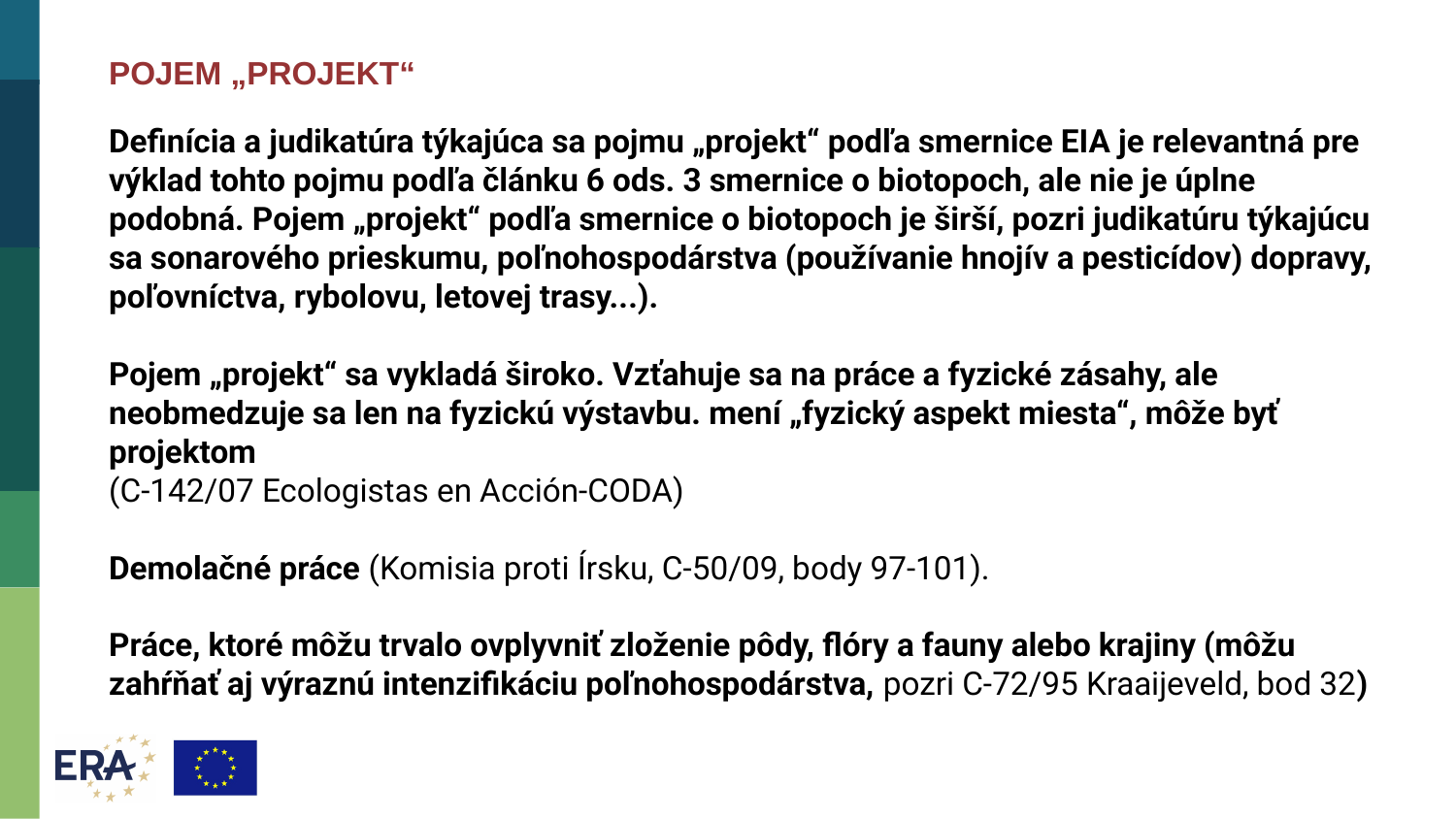

POJEM „PROJEKT“

Definícia a judikatúra týkajúca sa pojmu „projekt“ podľa smernice EIA je relevantná pre výklad tohto pojmu podľa článku 6 ods. 3 smernice o biotopoch, ale nie je úplne podobná. Pojem „projekt“ podľa smernice o biotopoch je širší, pozri judikatúru týkajúcu sa sonarového prieskumu, poľnohospodárstva (používanie hnojív a pesticídov) dopravy, poľovníctva, rybolovu, letovej trasy...).

Pojem „projekt“ sa vykladá široko. Vzťahuje sa na práce a fyzické zásahy, ale neobmedzuje sa len na fyzickú výstavbu. mení „fyzický aspekt miesta“, môže byť projektom
(C-142/07 Ecologistas en Acción-CODA)

Demolačné práce (Komisia proti Írsku, C-50/09, body 97-101).

Práce, ktoré môžu trvalo ovplyvniť zloženie pôdy, flóry a fauny alebo krajiny (môžu zahŕňať aj výraznú intenzifikáciu poľnohospodárstva, pozri C-72/95 Kraaijeveld, bod 32)